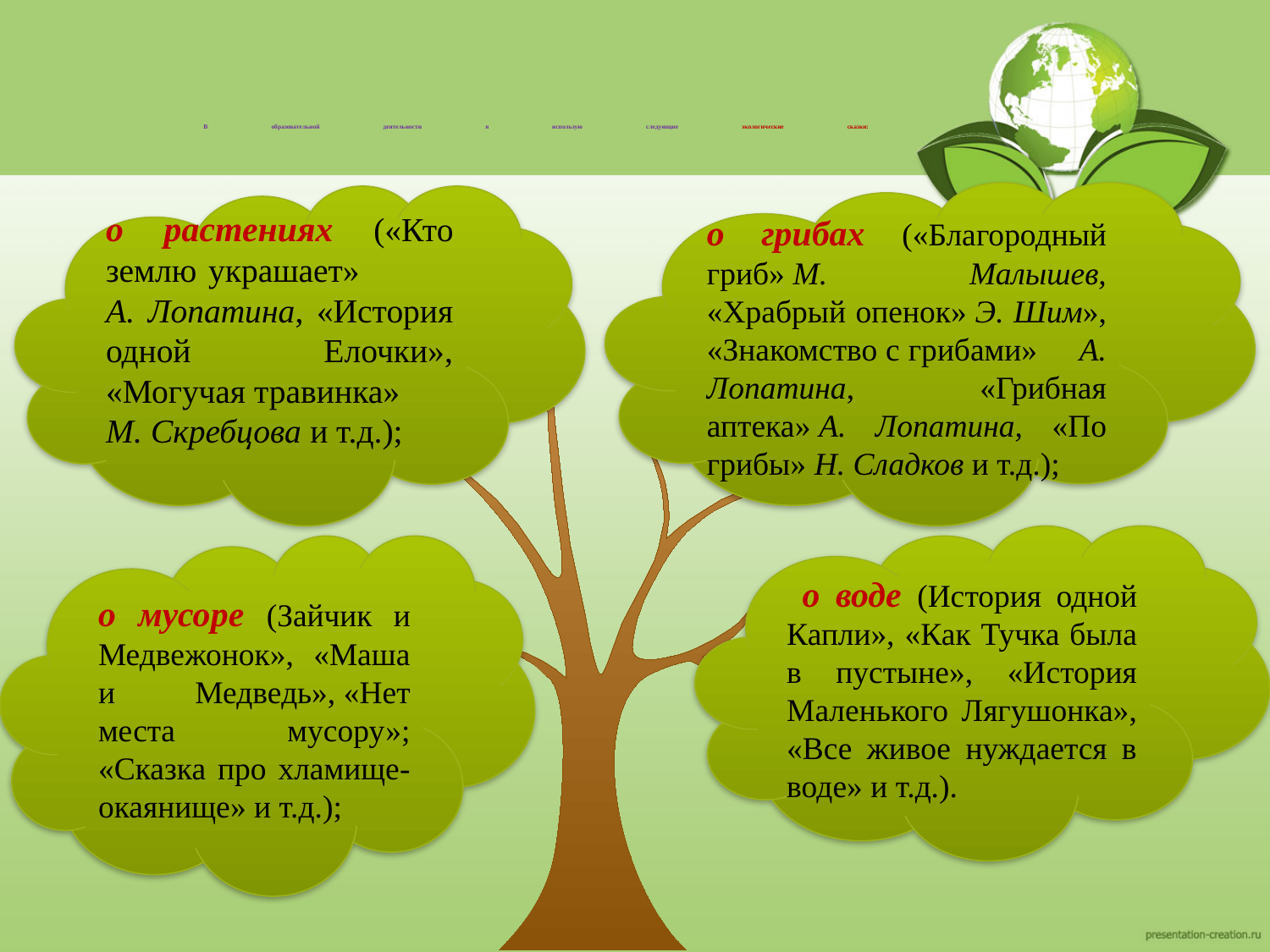

# В образовательной деятельности я использую следующие экологические сказки:
о грибах («Благородный гриб» М. Малышев, «Храбрый опенок» Э. Шим», «Знакомство с грибами»     А. Лопатина, «Грибная аптека» А. Лопатина, «По грибы» Н. Сладков и т.д.);
о растениях («Кто землю украшает»         А. Лопатина, «История одной Елочки», «Могучая травинка»
М. Скребцова и т.д.);

 о воде (История одной Капли», «Как Тучка была в пустыне», «История Маленького Лягушонка», «Все живое нуждается в воде» и т.д.).

о мусоре (Зайчик и Медвежонок», «Маша и Медведь», «Нет места мусору»; «Сказка про хламище-окаянище» и т.д.);